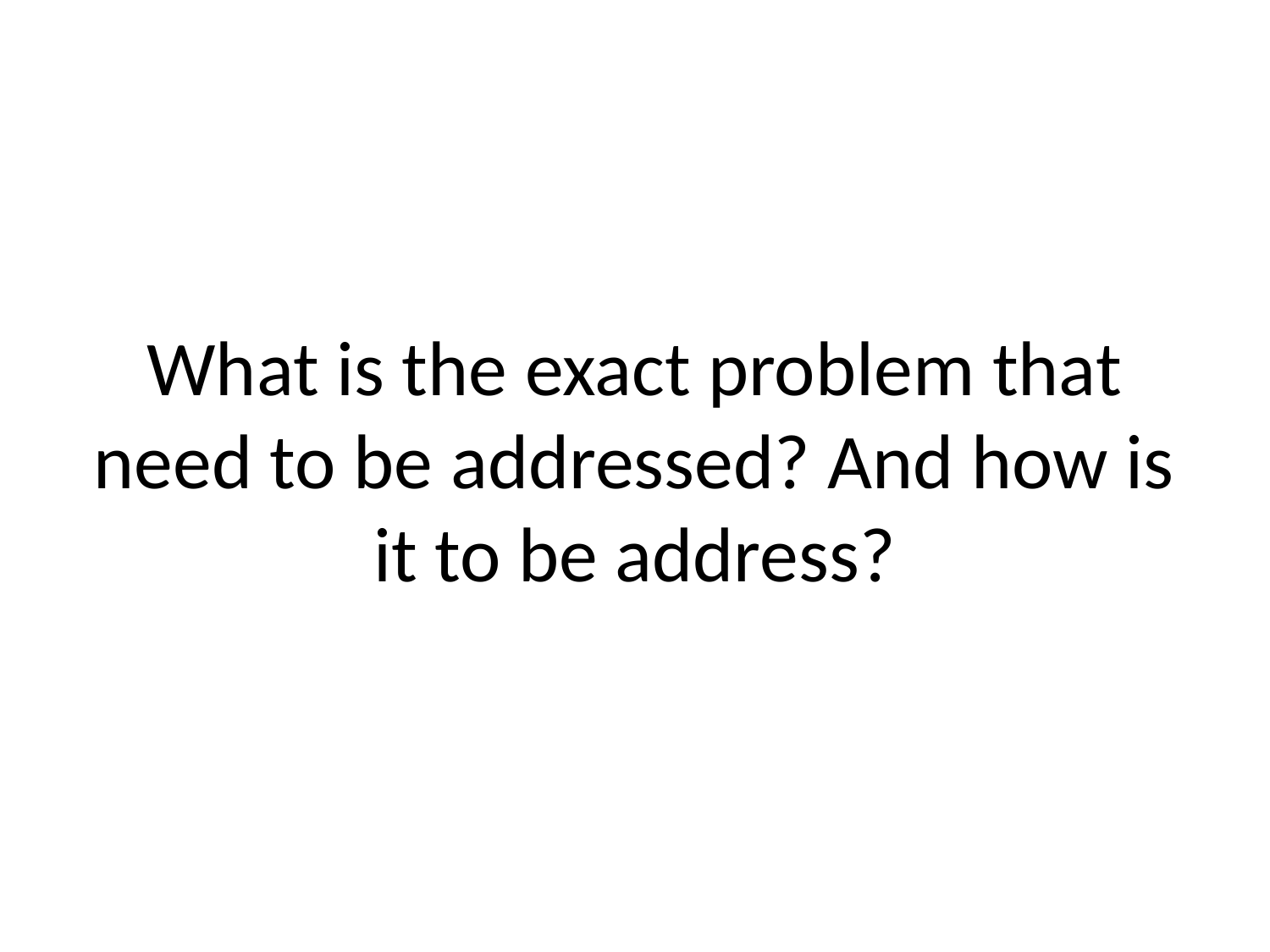

# What is the exact problem that need to be addressed? And how is it to be address?